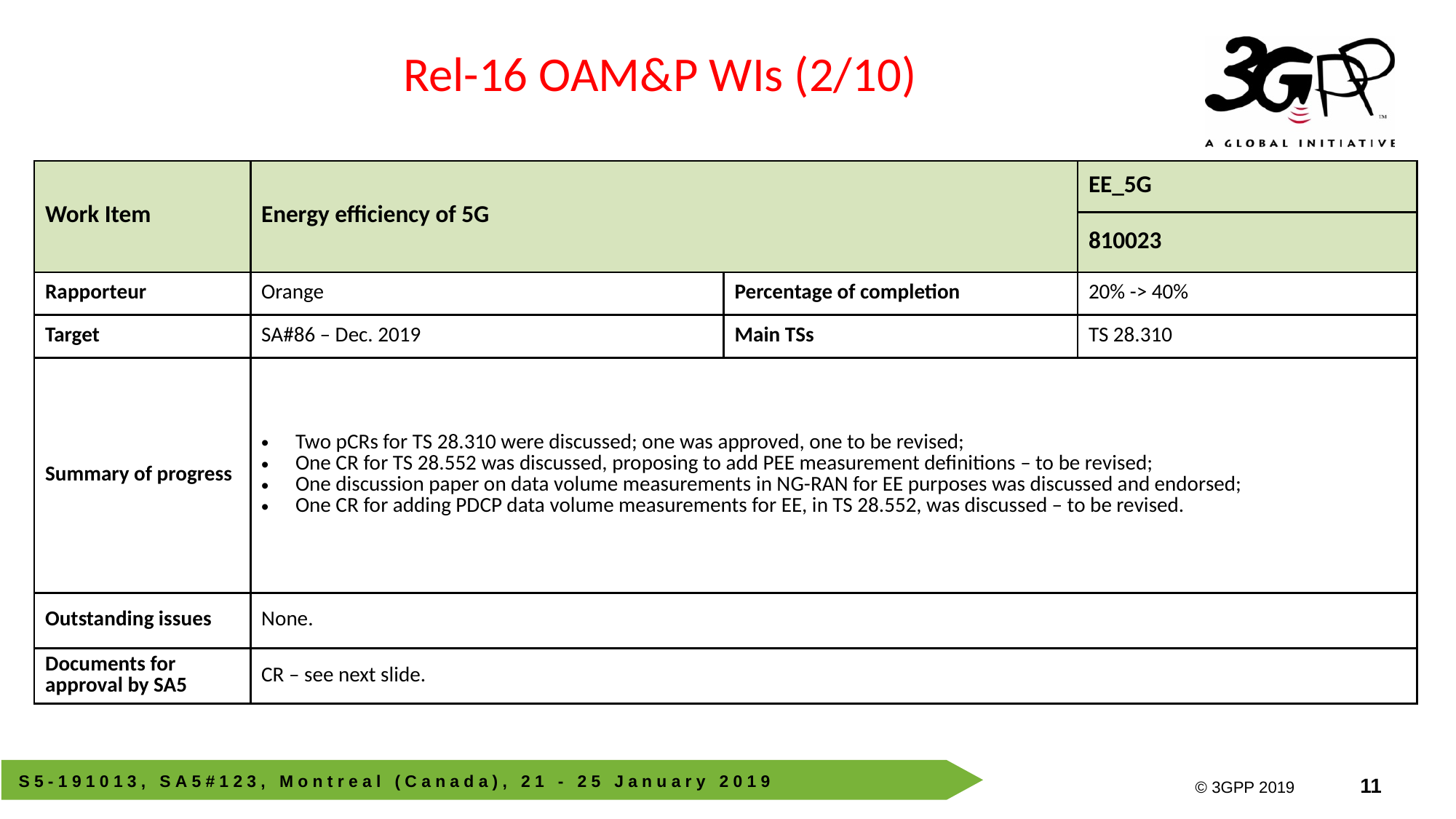

Rel-16 OAM&P WIs (2/10)
| Work Item | Energy efficiency of 5G |  | EE\_5G |
| --- | --- | --- | --- |
|  |  |  | 810023 |
| Rapporteur | Orange | Percentage of completion | 20% -> 40% |
| Target | SA#86 – Dec. 2019 | Main TSs | TS 28.310 |
| Summary of progress | Two pCRs for TS 28.310 were discussed; one was approved, one to be revised; One CR for TS 28.552 was discussed, proposing to add PEE measurement definitions – to be revised; One discussion paper on data volume measurements in NG-RAN for EE purposes was discussed and endorsed; One CR for adding PDCP data volume measurements for EE, in TS 28.552, was discussed – to be revised. |  |  |
| Outstanding issues | None. |  |  |
| Documents for approval by SA5 | CR – see next slide. |  |  |